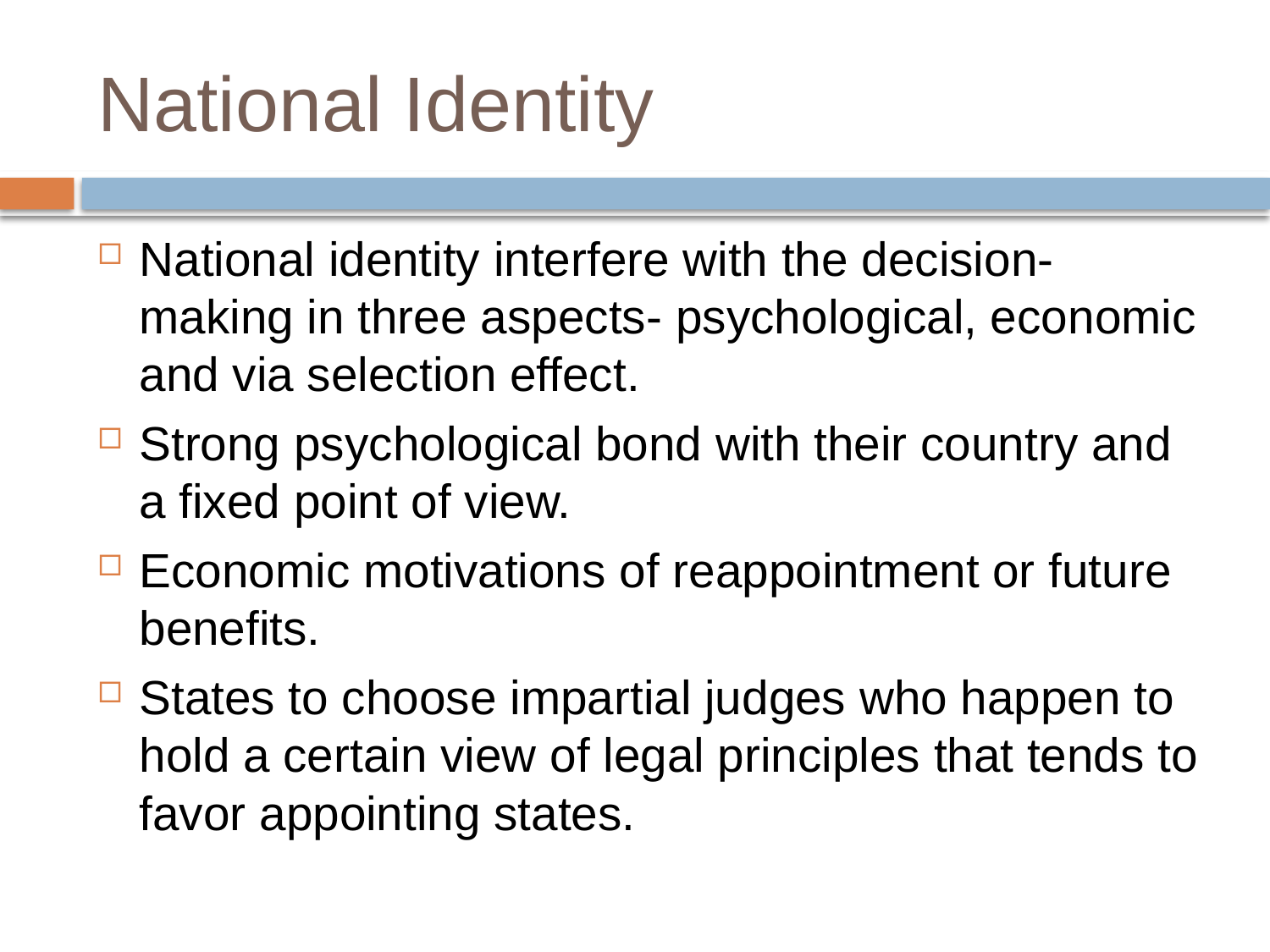

# National Identity
National identity interfere with the decision-making in three aspects- psychological, economic and via selection effect.
Strong psychological bond with their country and a fixed point of view.
Economic motivations of reappointment or future benefits.
States to choose impartial judges who happen to hold a certain view of legal principles that tends to favor appointing states.